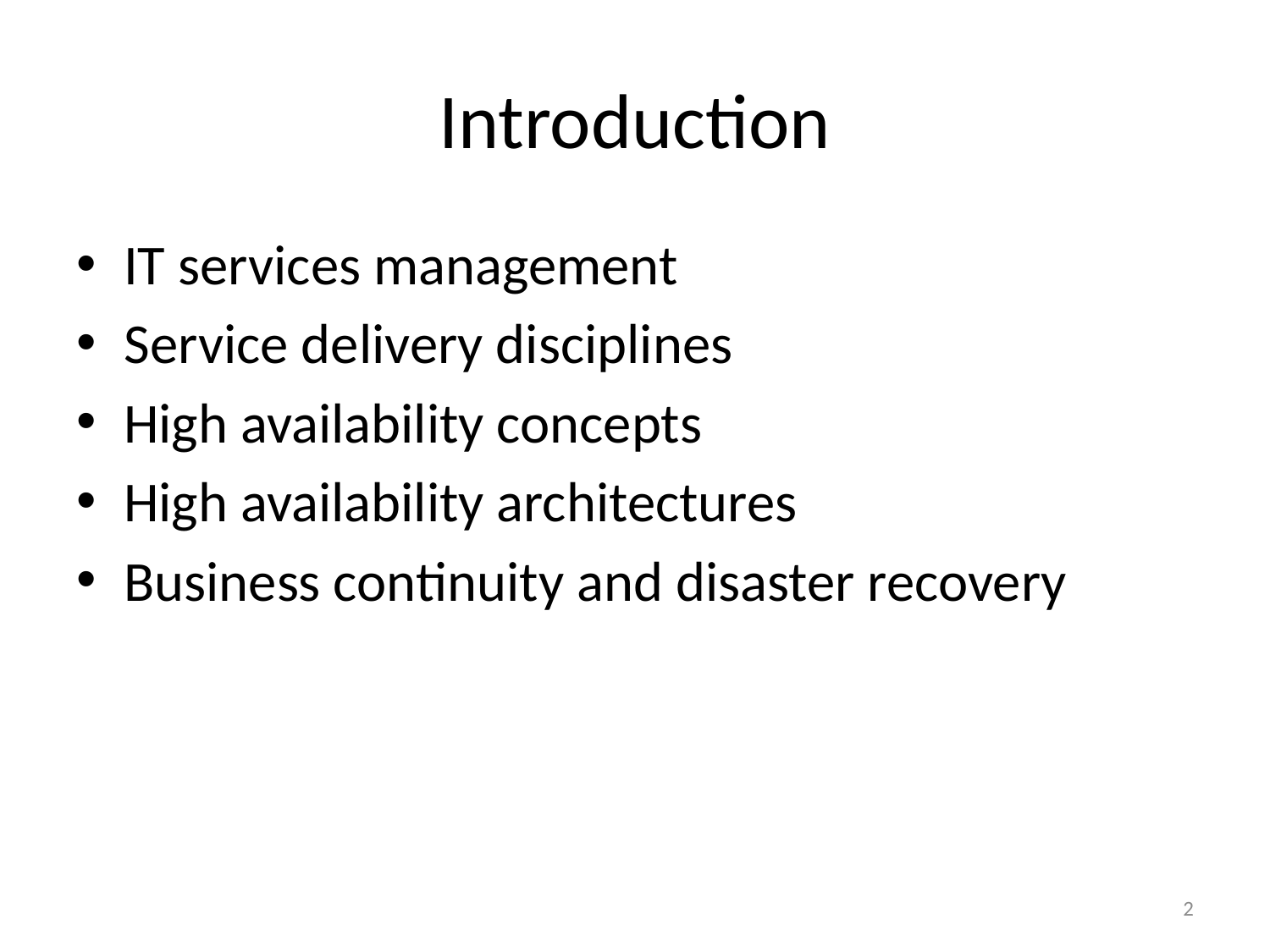

# Introduction
IT services management
Service delivery disciplines
High availability concepts
High availability architectures
Business continuity and disaster recovery
2